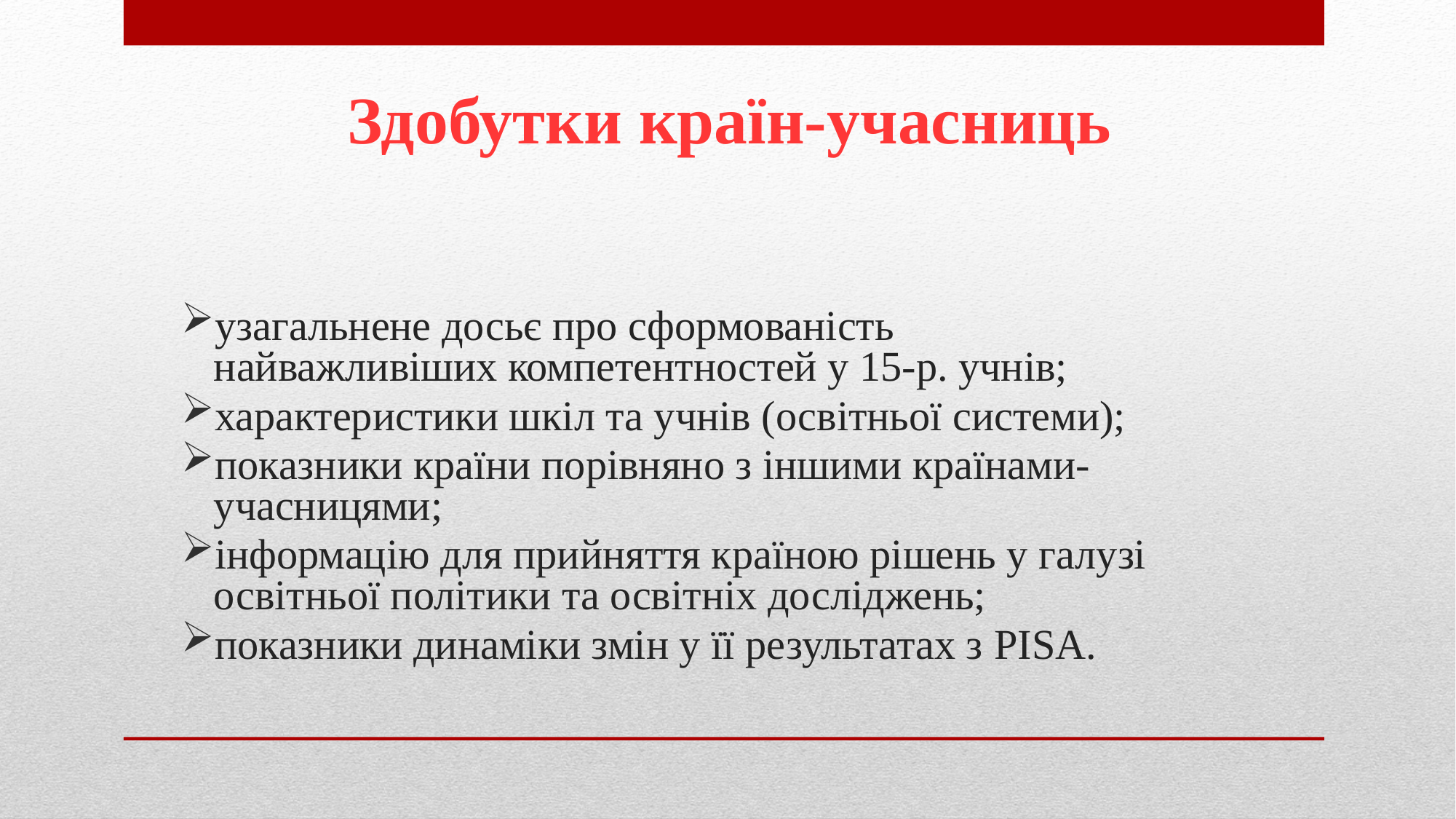

Здобутки країн-учасниць

узагальнене досьє про сформованість найважливіших компетентностей у 15-р. учнів;
характеристики шкіл та учнів (освітньої системи);
показники країни порівняно з іншими країнами-учасницями;
інформацію для прийняття країною рішень у галузі освітньої політики та освітніх досліджень;
показники динаміки змін у її результатах з PISA.